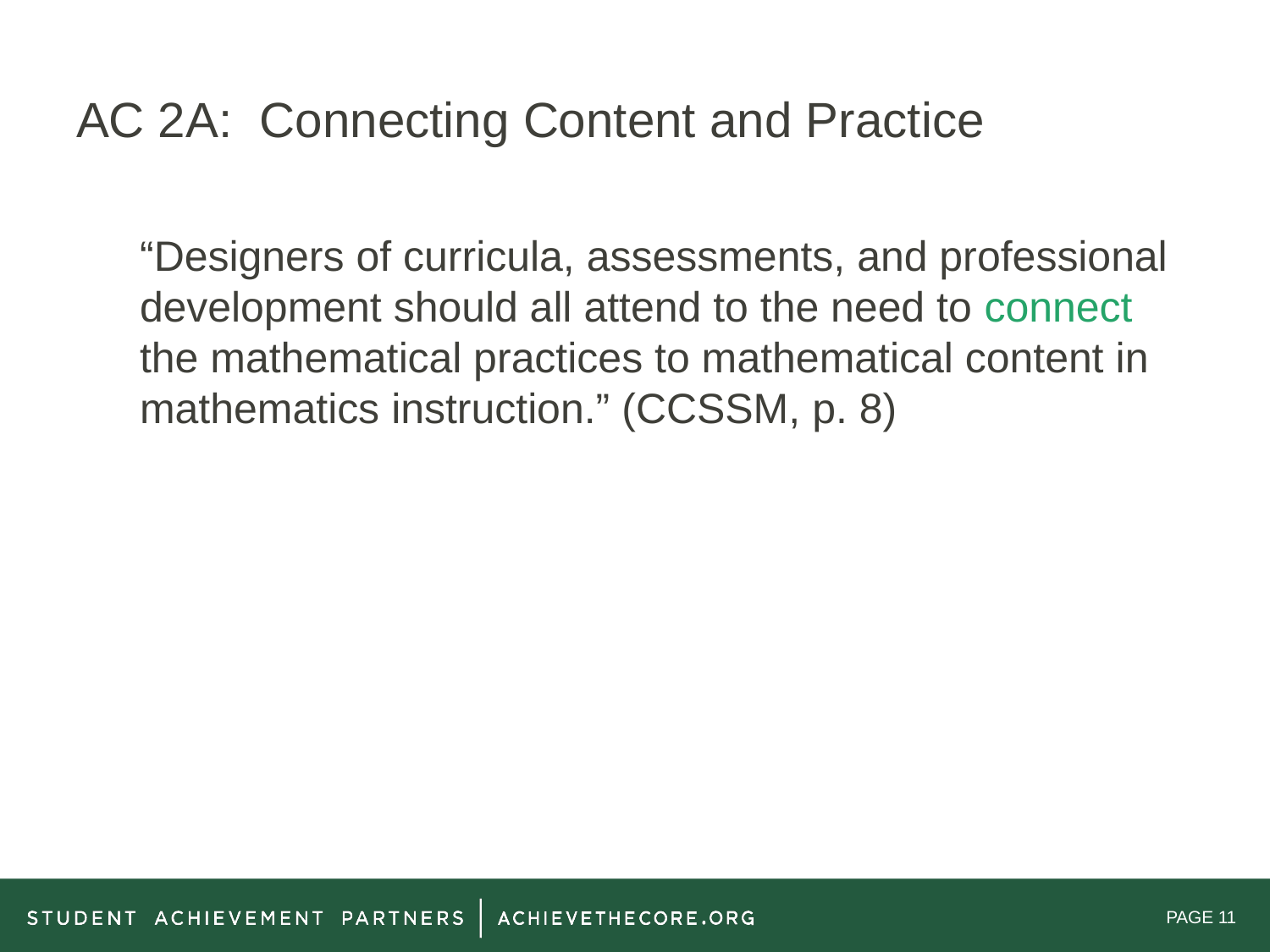

# AC 2A:  Connecting Content and Practice
“Designers of curricula, assessments, and professional development should all attend to the need to connect the mathematical practices to mathematical content in mathematics instruction.” (CCSSM, p. 8)